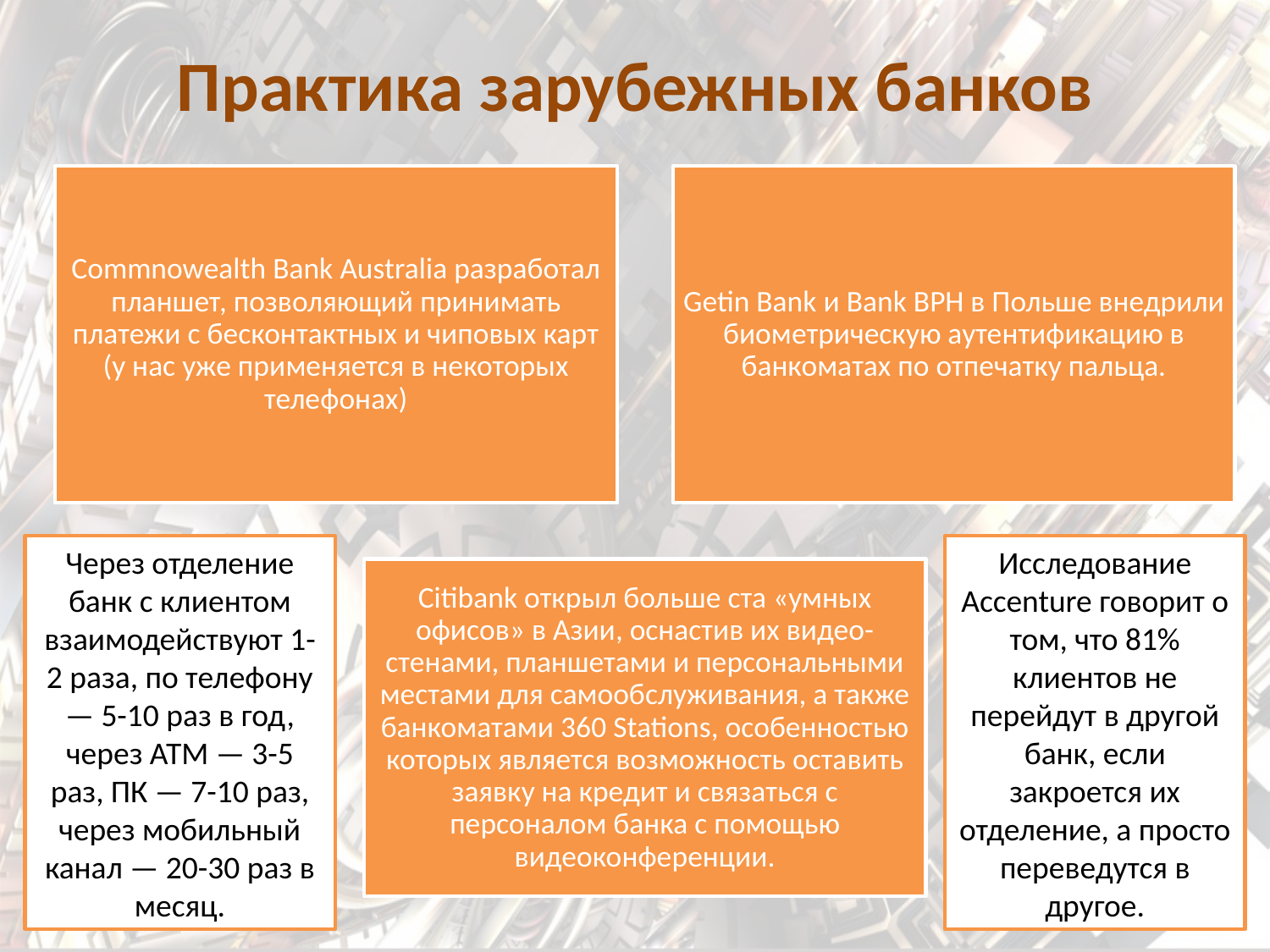

# Практика зарубежных банков
Commnowealth Bank Australia разработал планшет, позволяющий принимать платежи с бесконтактных и чиповых карт (у нас уже применяется в некоторых телефонах)
Getin Bank и Bank BPH в Польше внедрили биометрическую аутентификацию в банкоматах по отпечатку пальца.
Citibank открыл больше ста «умных офисов» в Азии, оснастив их видео-стенами, планшетами и персональными местами для самообслуживания, а также банкоматами 360 Stations, особенностью которых является возможность оставить заявку на кредит и связаться с персоналом банка с помощью видеоконференции.
Через отделение банк с клиентом взаимодействуют 1-2 раза, по телефону — 5-10 раз в год, через АТМ — 3-5 раз, ПК — 7-10 раз, через мобильный канал — 20-30 раз в месяц.
Исследование Accenture говорит о том, что 81% клиентов не перейдут в другой банк, если закроется их отделение, а просто переведутся в другое.